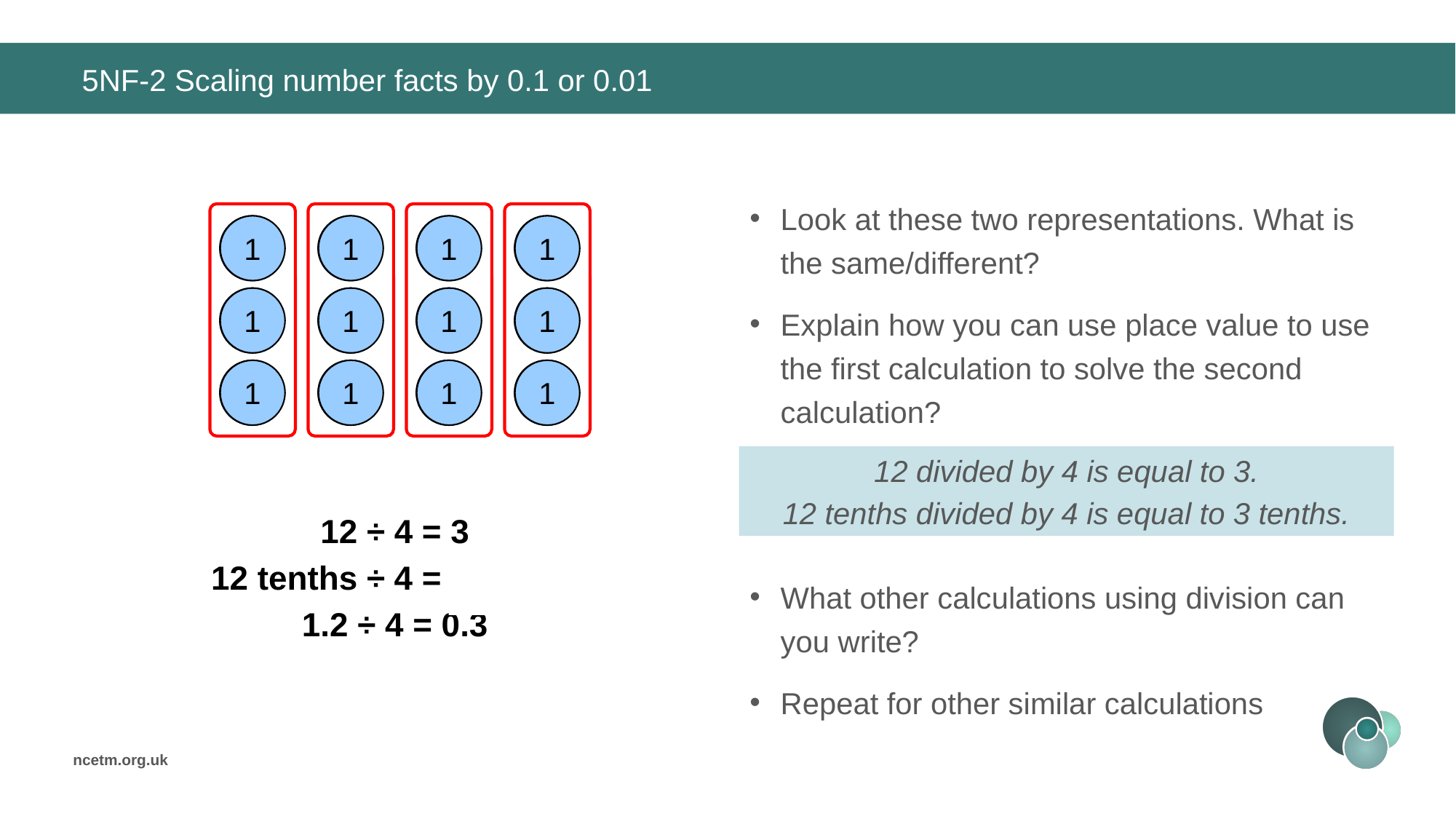

# 5NF-2 Scaling number facts by 0.1 or 0.01
Look at these two representations. What is the same/different?
Explain how you can use place value to use the first calculation to solve the second calculation?

What other calculations using division can you write?
Repeat for other similar calculations

0.1

0.1

0.1

0.1

0.1

0.1

0.1

0.1

0.1

0.1

0.1

0.1

1

1

1

1

1

1

1

1

1

1

1

1
12 divided by 4 is equal to 3.
12 tenths divided by 4 is equal to 3 tenths.
12 ÷ 4 = 3
12 tenths ÷ 4 = 3 tenths
1.2 ÷ 4 = 0.3